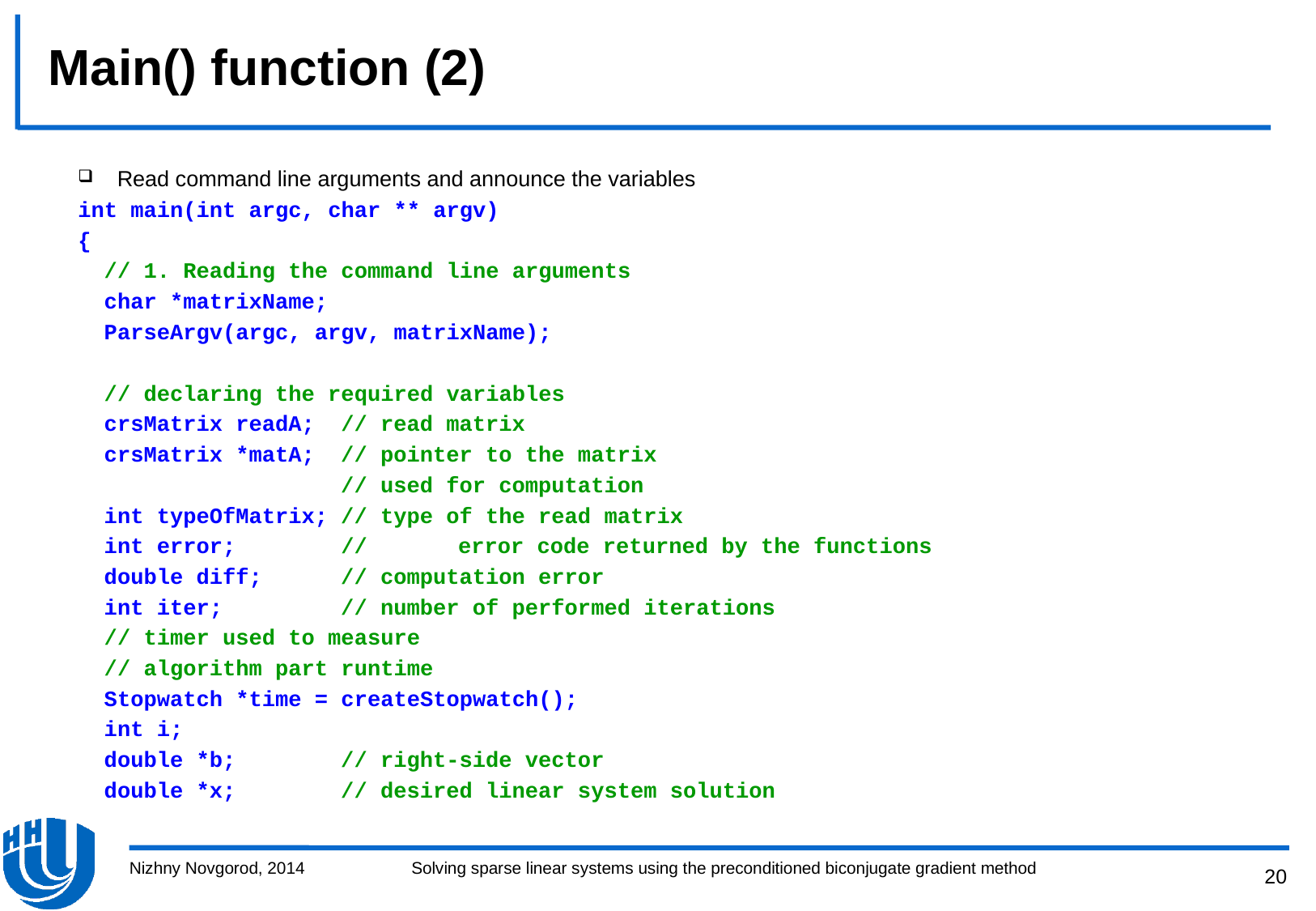

# Main() function (2)
Read command line arguments and announce the variables
int main(int argc, char ** argv)
{
  // 1. Reading the command line arguments
  char *matrixName;
  ParseArgv(argc, argv, matrixName);

  // declaring the required variables
  crsMatrix readA;  // read matrix
  crsMatrix *matA;  // pointer to the matrix
                    // used for computation
  int typeOfMatrix; // type of the read matrix
  int error;        // 	 error code returned by the functions
  double diff;      // computation error
  int iter;         // number of performed iterations
  // timer used to measure
  // algorithm part runtime
  Stopwatch *time = createStopwatch();
  int i;
  double *b;        // right-side vector
  double *x;        // desired linear system solution

Nizhny Novgorod, 2014
Solving sparse linear systems using the preconditioned biconjugate gradient method